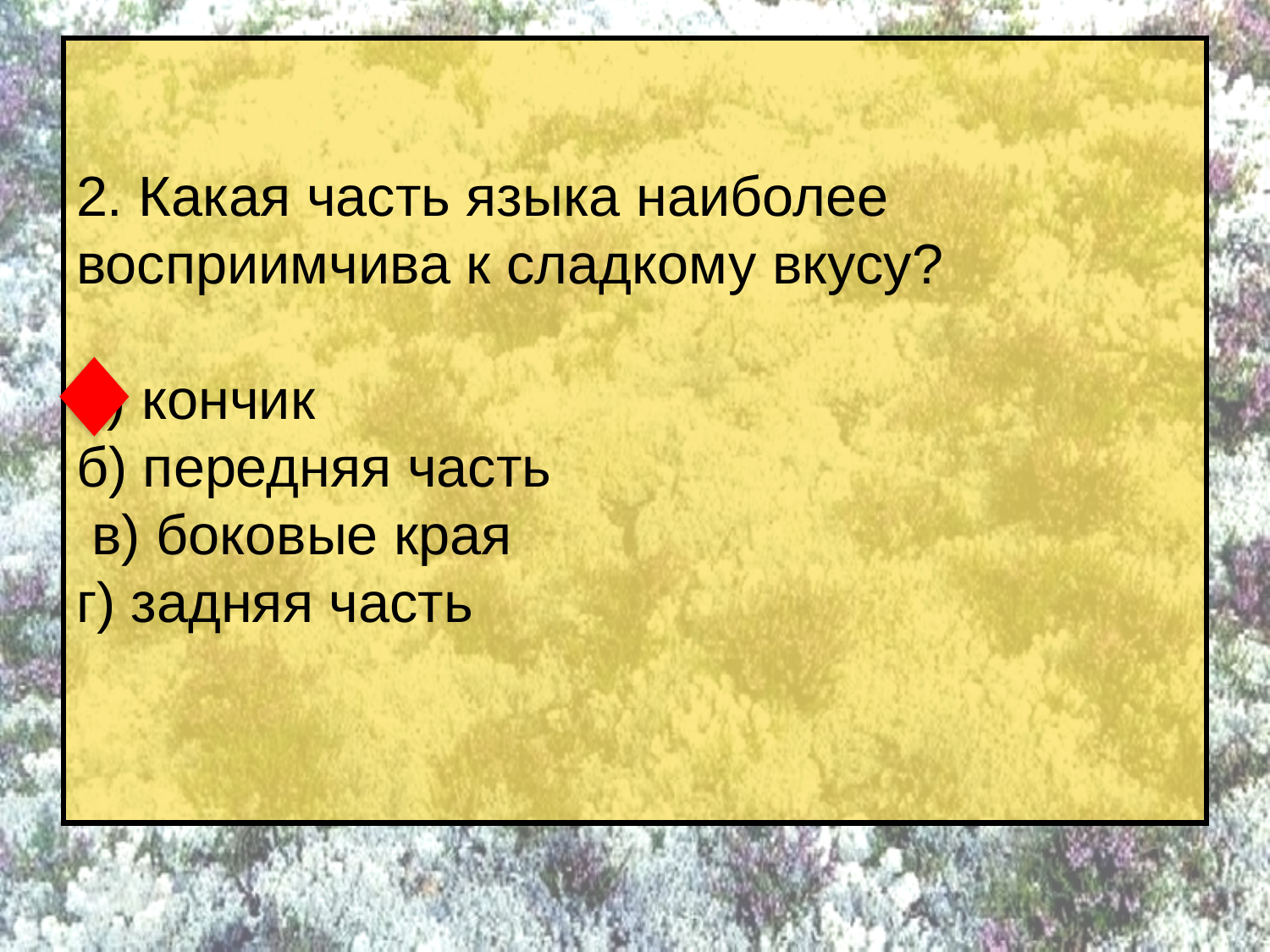

# 2. Какая часть языка наиболее восприимчива к сладкому вкусу?
а) кончик
б) передняя часть
 в) боковые края
г) задняя часть